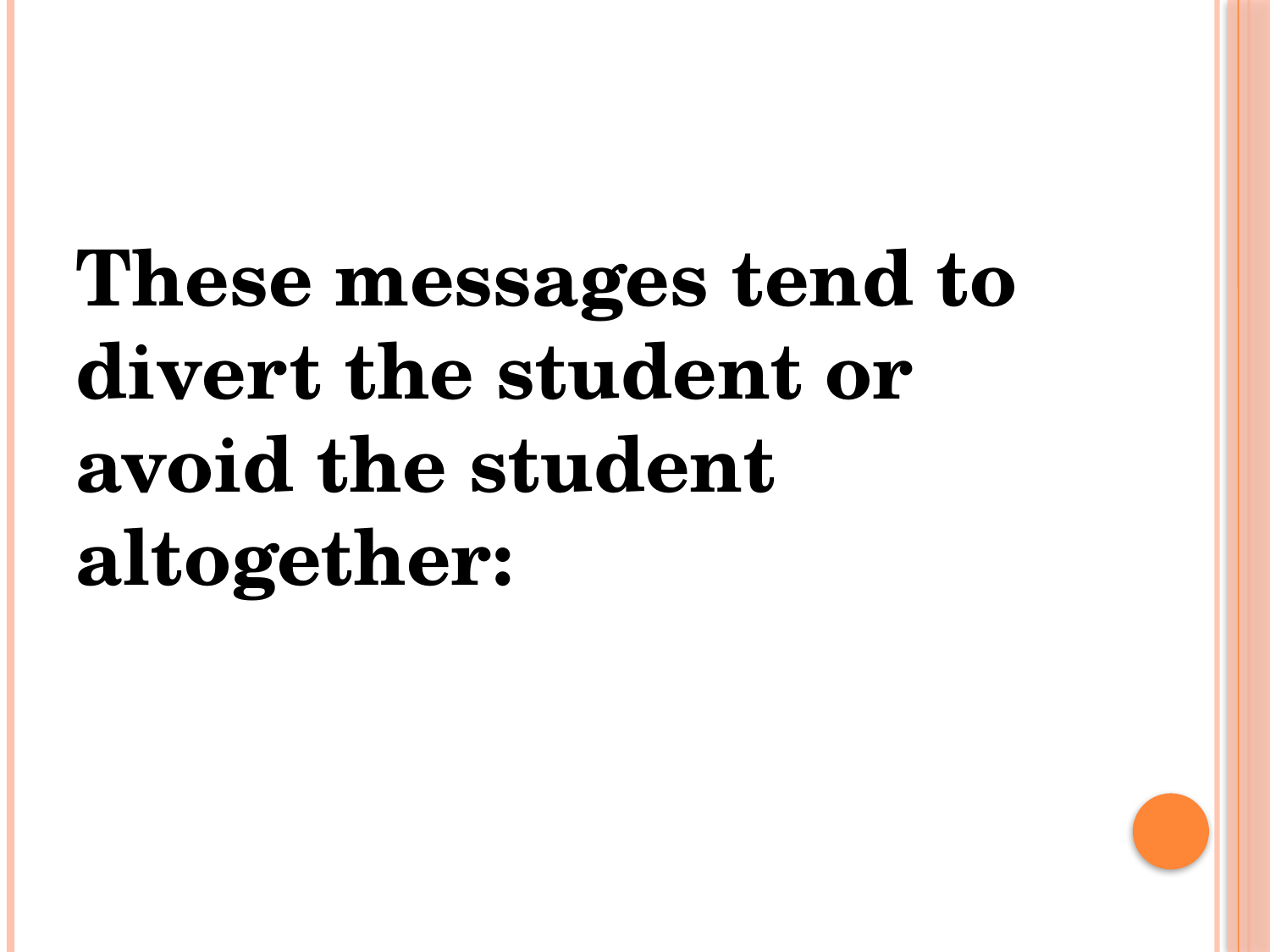

#
These messages tend to divert the student or avoid the student altogether: